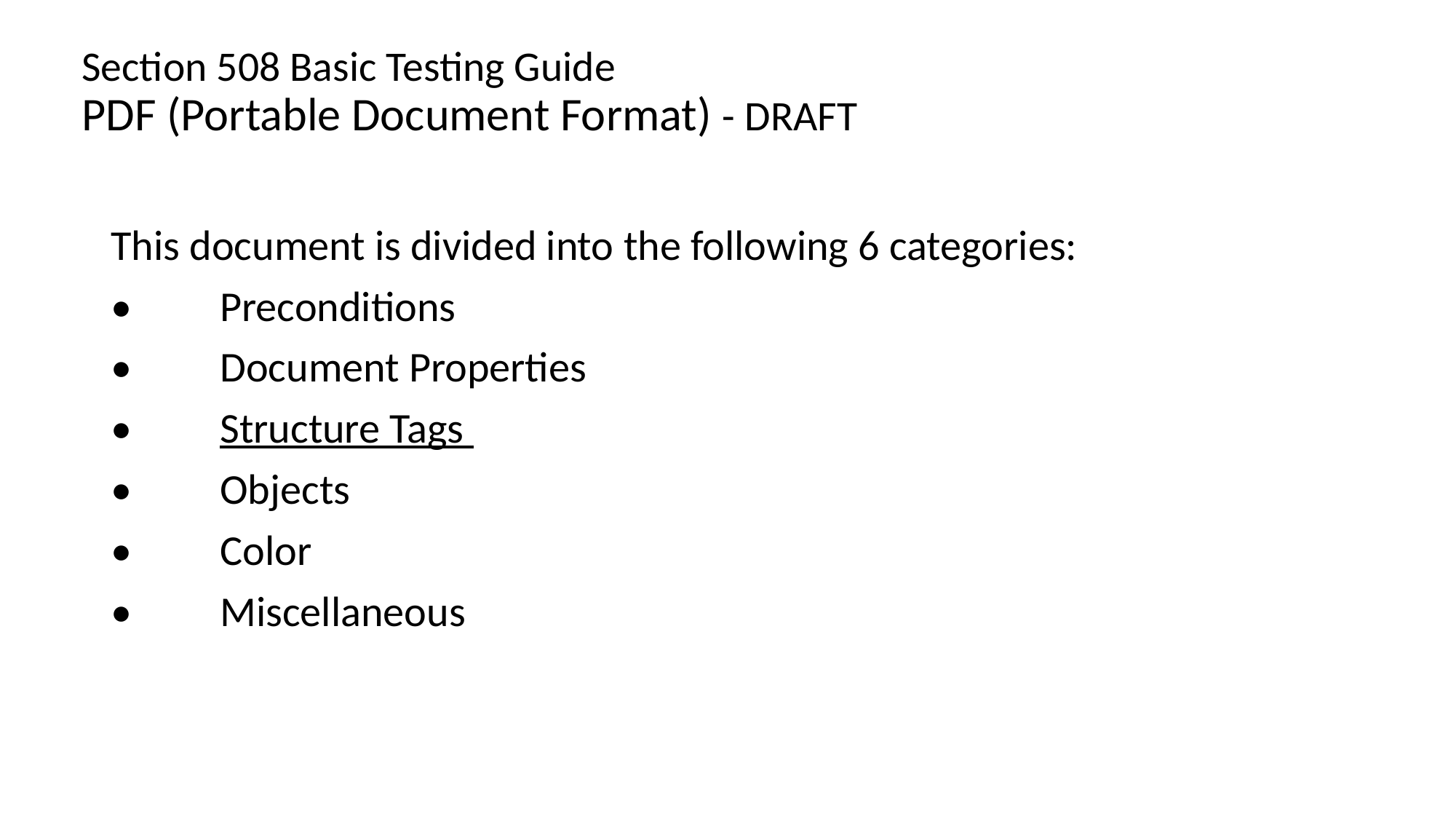

# Section 508 Basic Testing Guide PDF (Portable Document Format) - DRAFT
This document is divided into the following 6 categories:
•	Preconditions
•	Document Properties
•	Structure Tags
•	Objects
•	Color
•	Miscellaneous